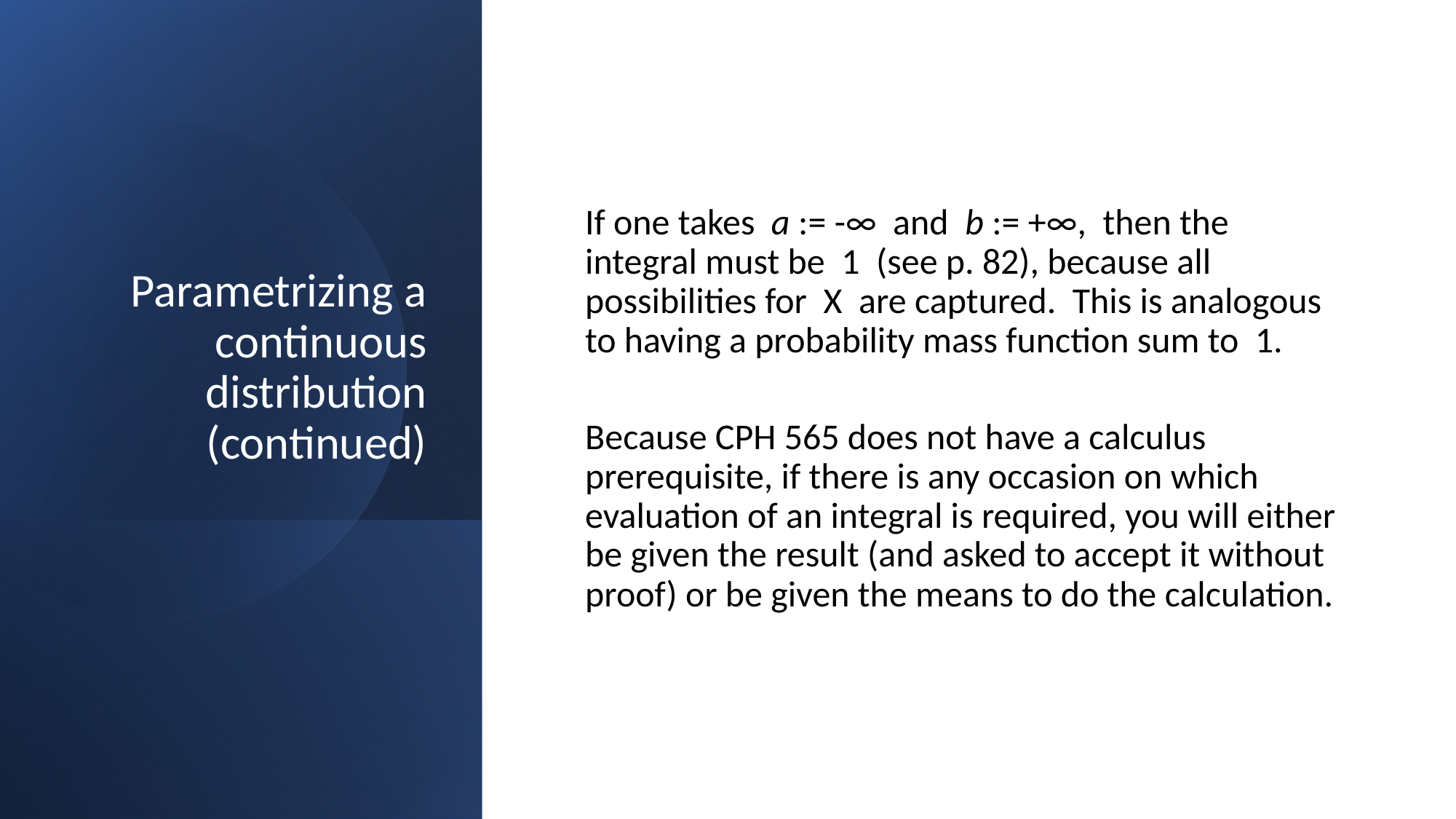

# Parametrizing a continuous distribution (continued)
If one takes  a := -∞  and  b := +∞,  then the integral must be  1  (see p. 82), because all possibilities for  X  are captured.  This is analogous to having a probability mass function sum to  1.

Because CPH 565 does not have a calculus prerequisite, if there is any occasion on which evaluation of an integral is required, you will either be given the result (and asked to accept it without proof) or be given the means to do the calculation.